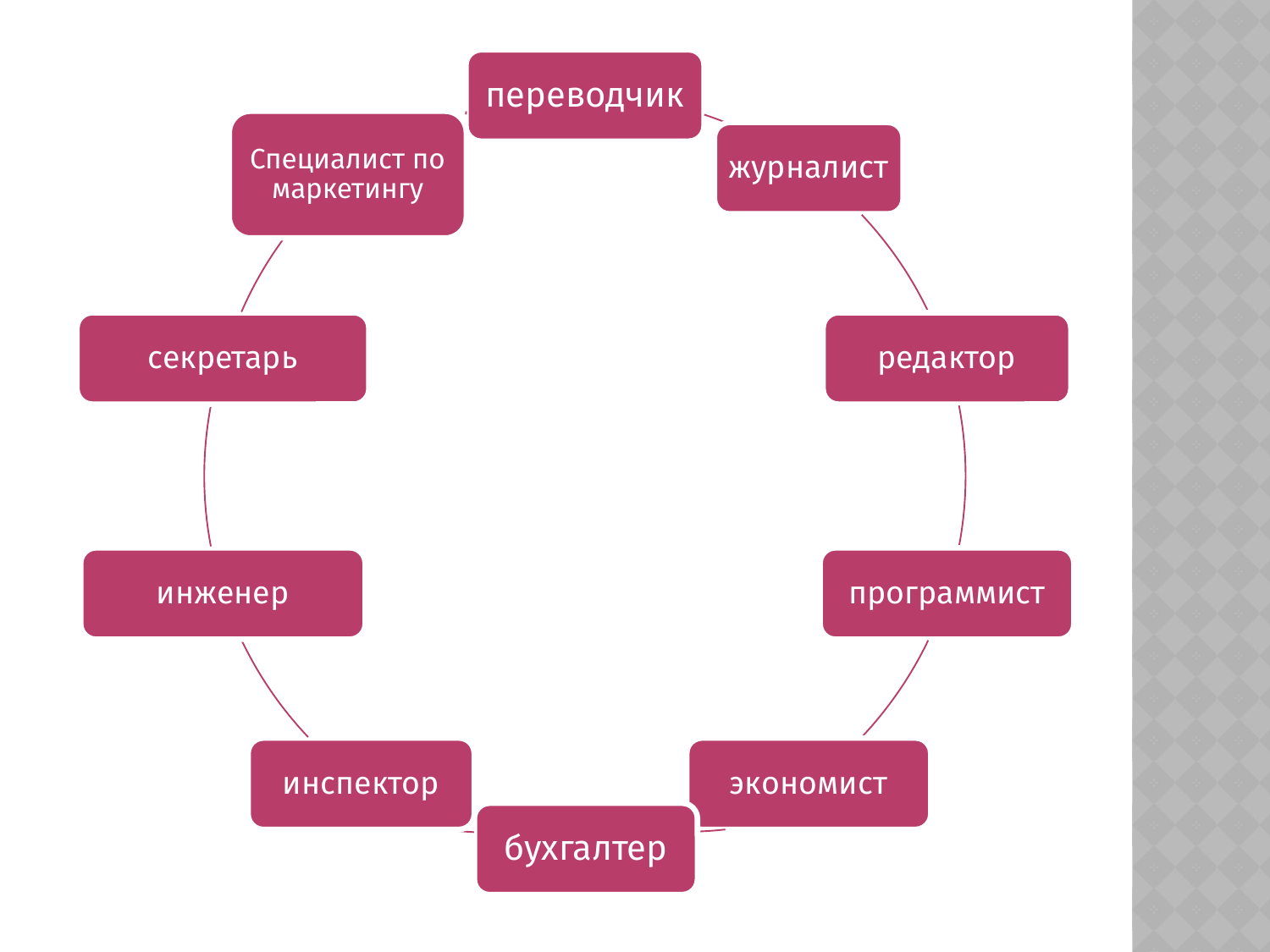

переводчик
журналист
редактор
программист
экономист
бухгалтер
инспектор
инженер
секретарь
Специалист по маркетингу